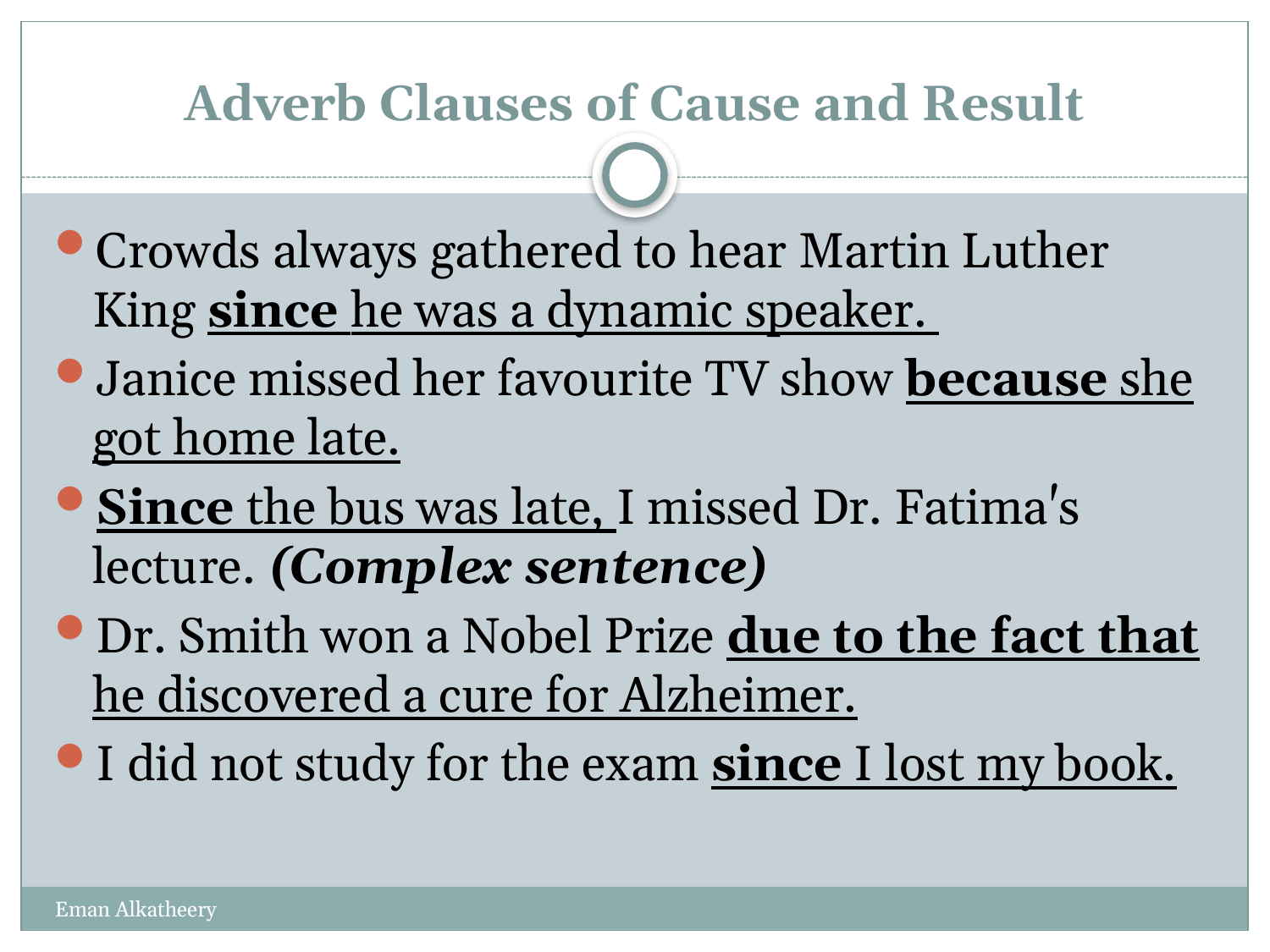

# Adverb Clauses of Cause and Result
Crowds always gathered to hear Martin Luther King since he was a dynamic speaker.
Janice missed her favourite TV show because she got home late.
Since the bus was late, I missed Dr. Fatima's lecture. (Complex sentence)
Dr. Smith won a Nobel Prize due to the fact that he discovered a cure for Alzheimer.
I did not study for the exam since I lost my book.

Eman Alkatheery